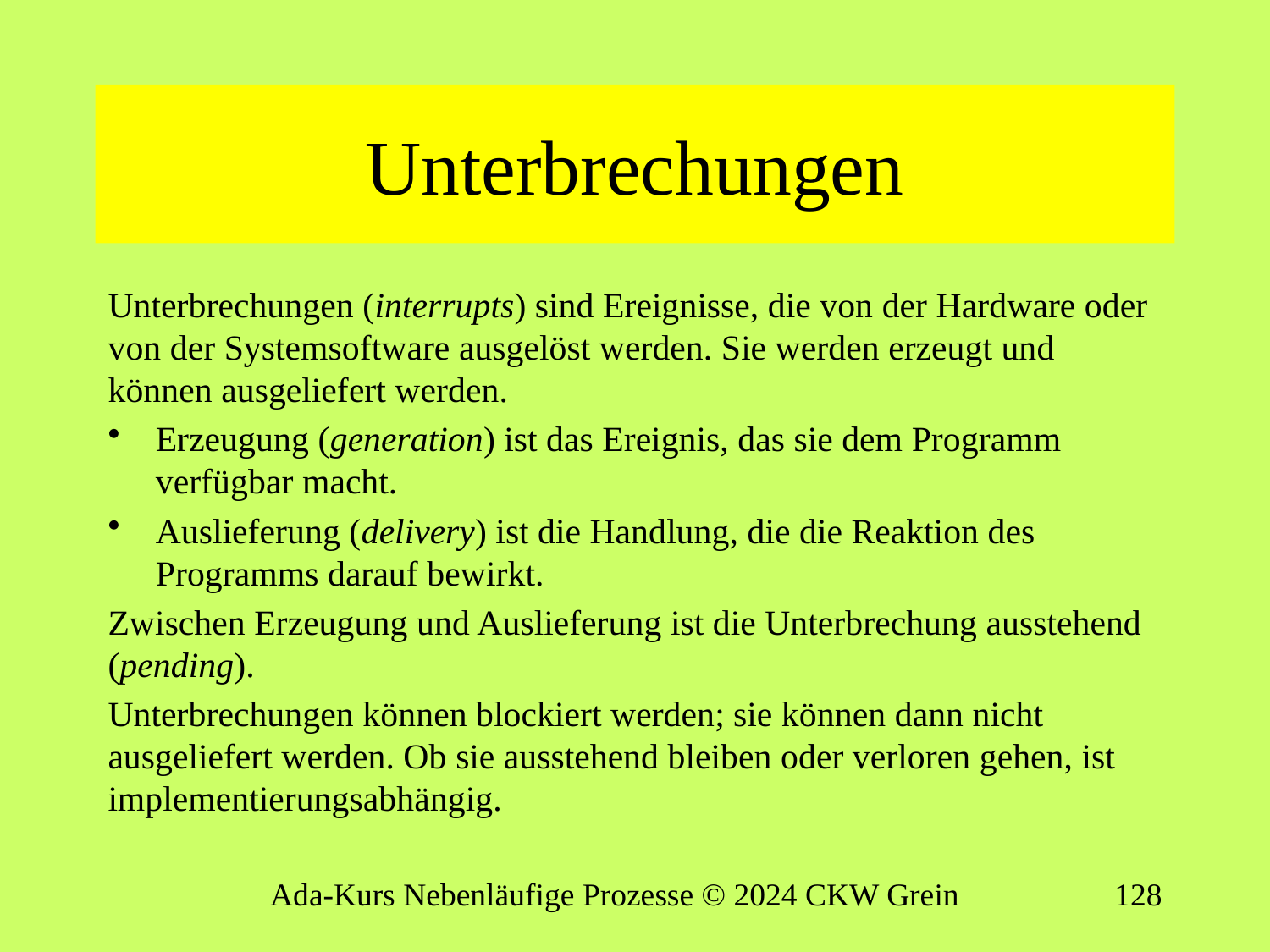

# Unterbrechungen
Unterbrechungen (interrupts) sind Ereignisse, die von der Hardware oder von der Systemsoftware ausgelöst werden. Sie werden erzeugt und können ausgeliefert werden.
Erzeugung (generation) ist das Ereignis, das sie dem Programm verfügbar macht.
Auslieferung (delivery) ist die Handlung, die die Reaktion des Programms darauf bewirkt.
Zwischen Erzeugung und Auslieferung ist die Unterbrechung ausstehend (pending).
Unterbrechungen können blockiert werden; sie können dann nicht ausgeliefert werden. Ob sie ausstehend bleiben oder verloren gehen, ist implementierungsabhängig.
Ada-Kurs Nebenläufige Prozesse © 2024 CKW Grein
128